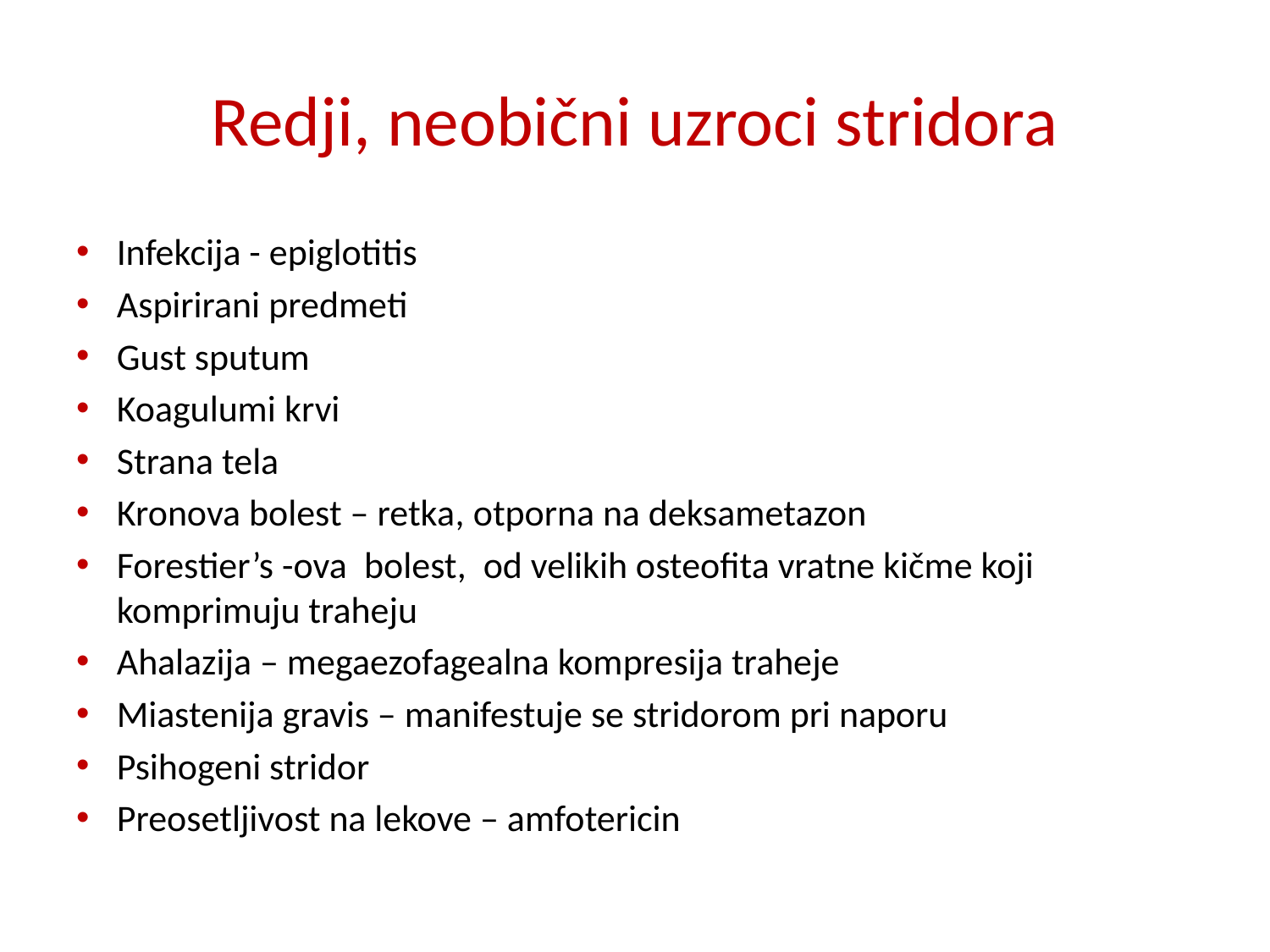

# Redji, neobični uzroci stridora
Infekcija - epiglotitis
Aspirirani predmeti
Gust sputum
Koagulumi krvi
Strana tela
Kronova bolest – retka, otporna na deksametazon
Forestier’s -ova  bolest,  od velikih osteofita vratne kičme koji komprimuju traheju
Ahalazija – megaezofagealna kompresija traheje
Miastenija gravis – manifestuje se stridorom pri naporu
Psihogeni stridor
Preosetljivost na lekove – amfotericin